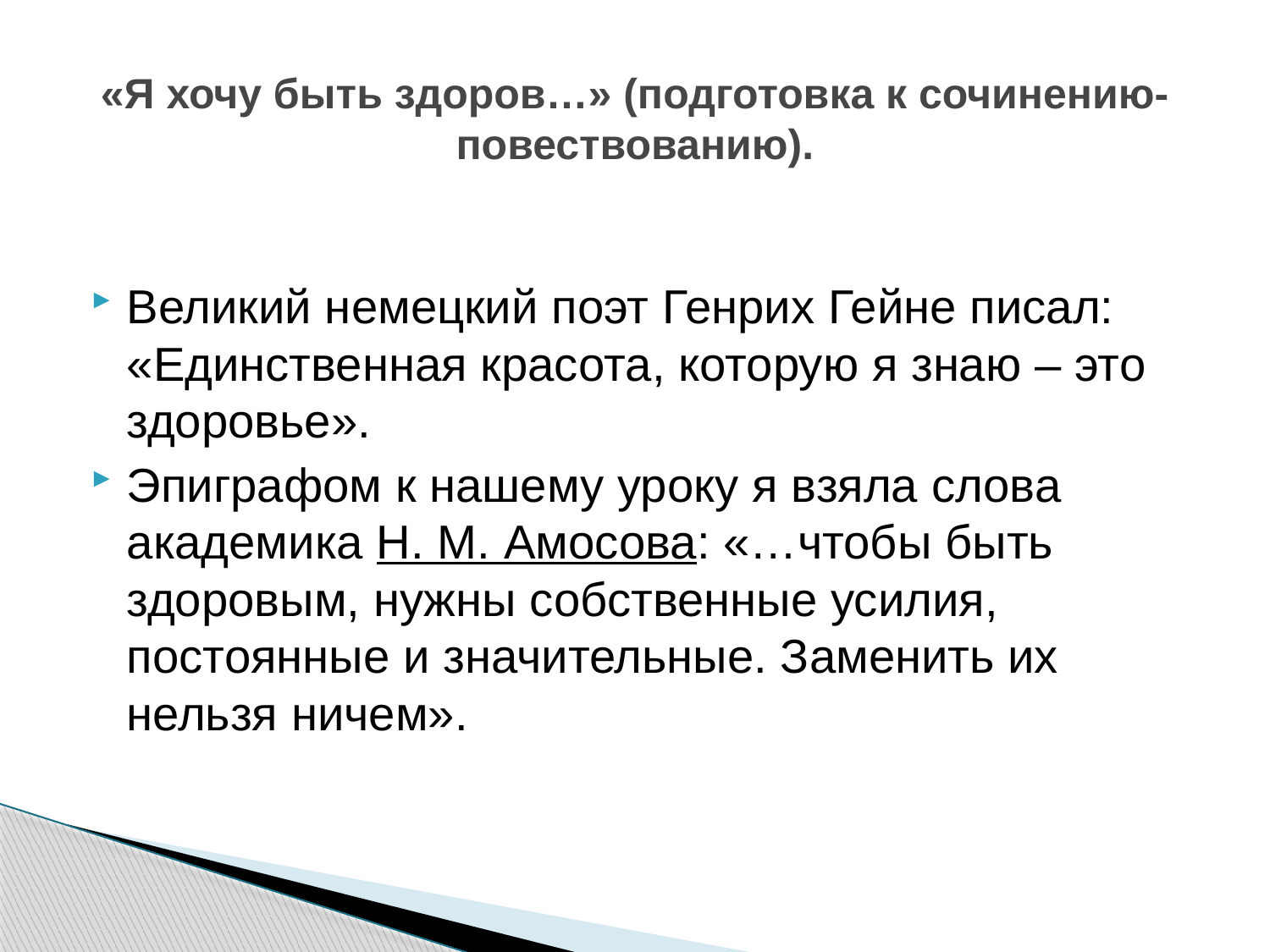

# «Я хочу быть здоров…» (подготовка к сочинению-повествованию).

Великий немецкий поэт Генрих Гейне писал: «Единственная красота, которую я знаю – это здоровье».
Эпиграфом к нашему уроку я взяла слова академика Н. М. Амосова: «…чтобы быть здоровым, нужны собственные усилия, постоянные и значительные. Заменить их нельзя ничем».